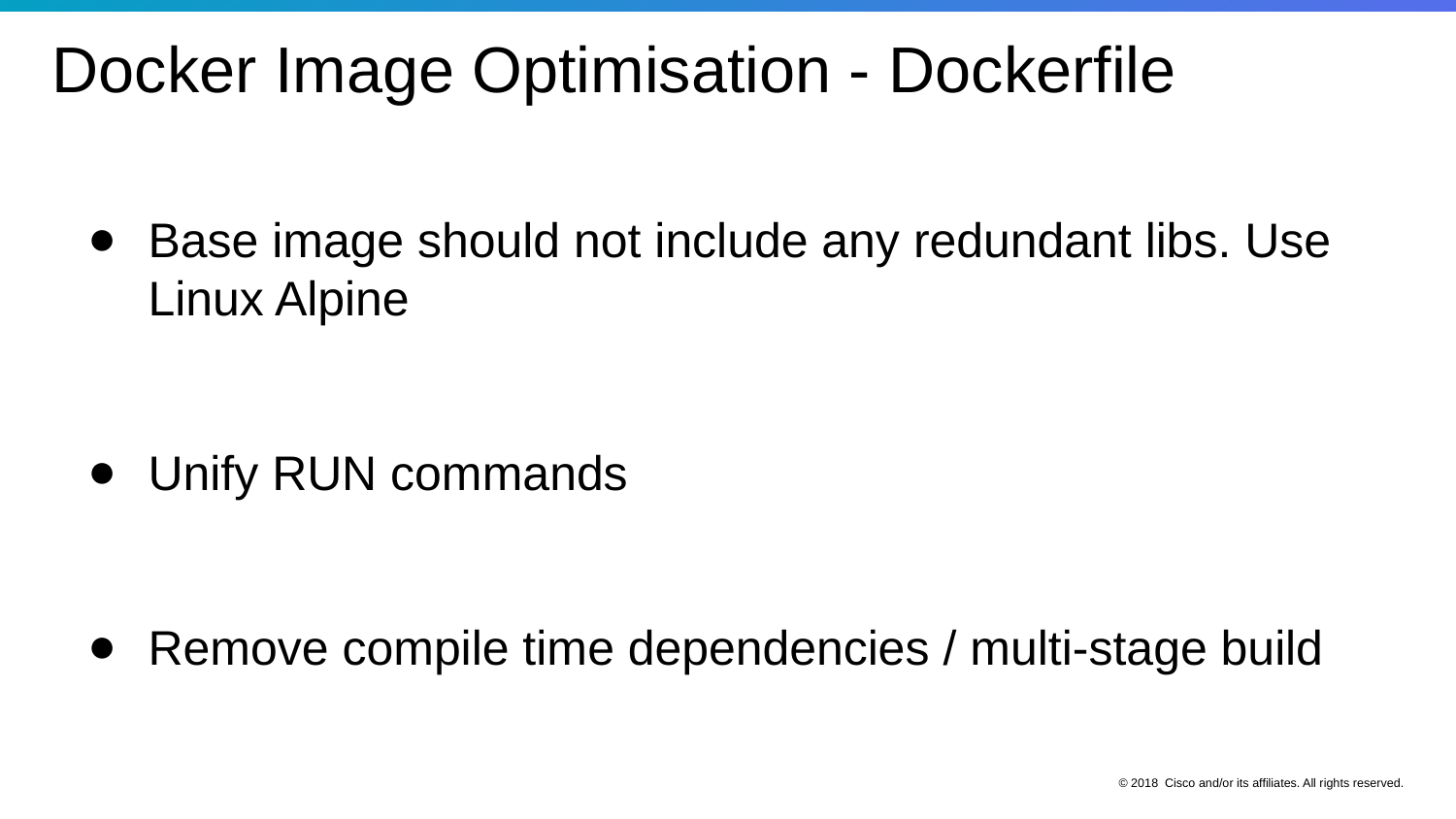

Docker Image Optimisation - Dockerfile

Base image should not include any redundant libs. Use Linux Alpine

Unify RUN commands

Remove compile time dependencies / multi-stage build

© 2018  Cisco and/or its affiliates. All rights reserved.